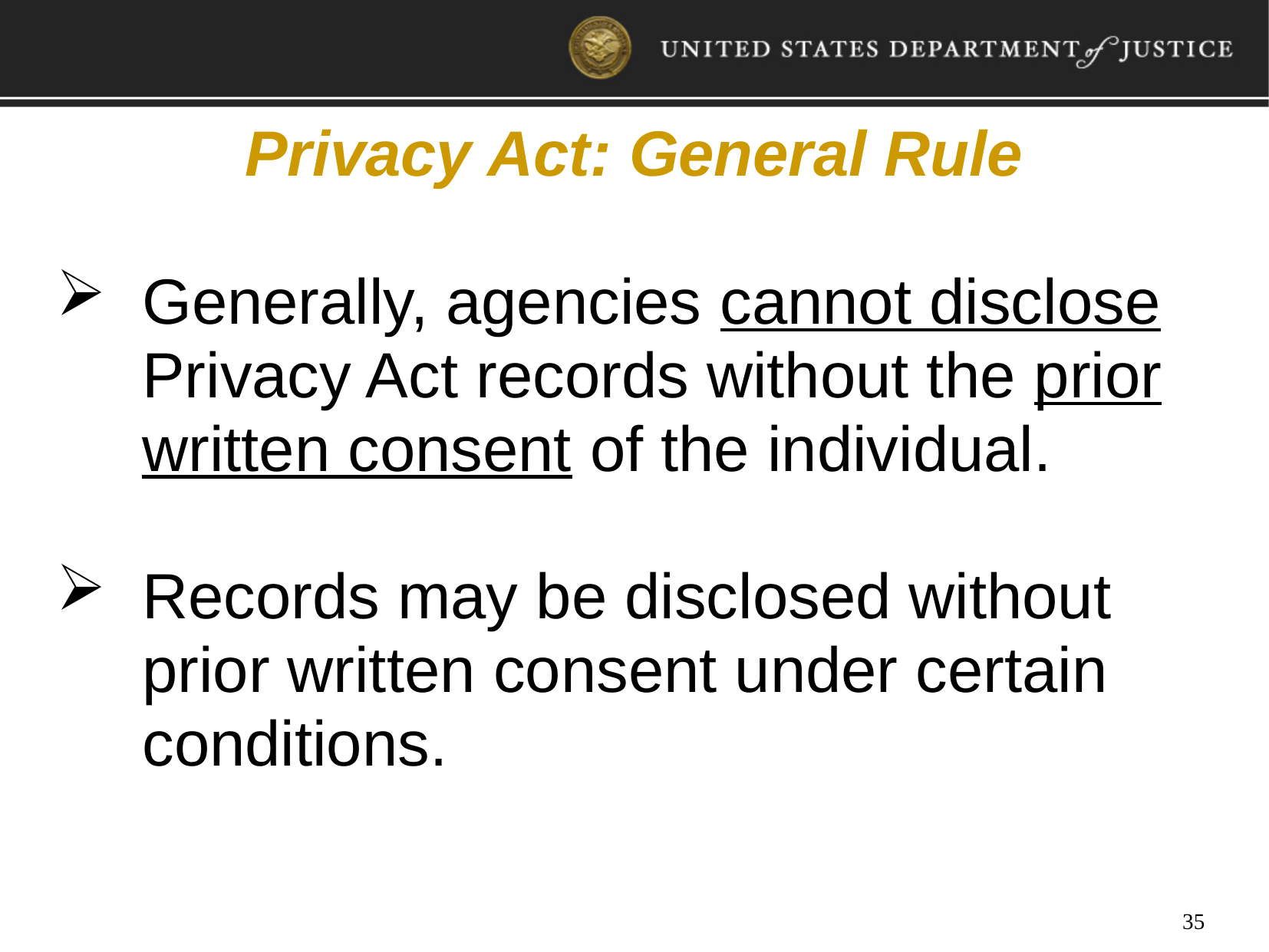

Privacy Act: General Rule
Generally, agencies cannot disclose Privacy Act records without the prior written consent of the individual.

Records may be disclosed without prior written consent under certain conditions.
35